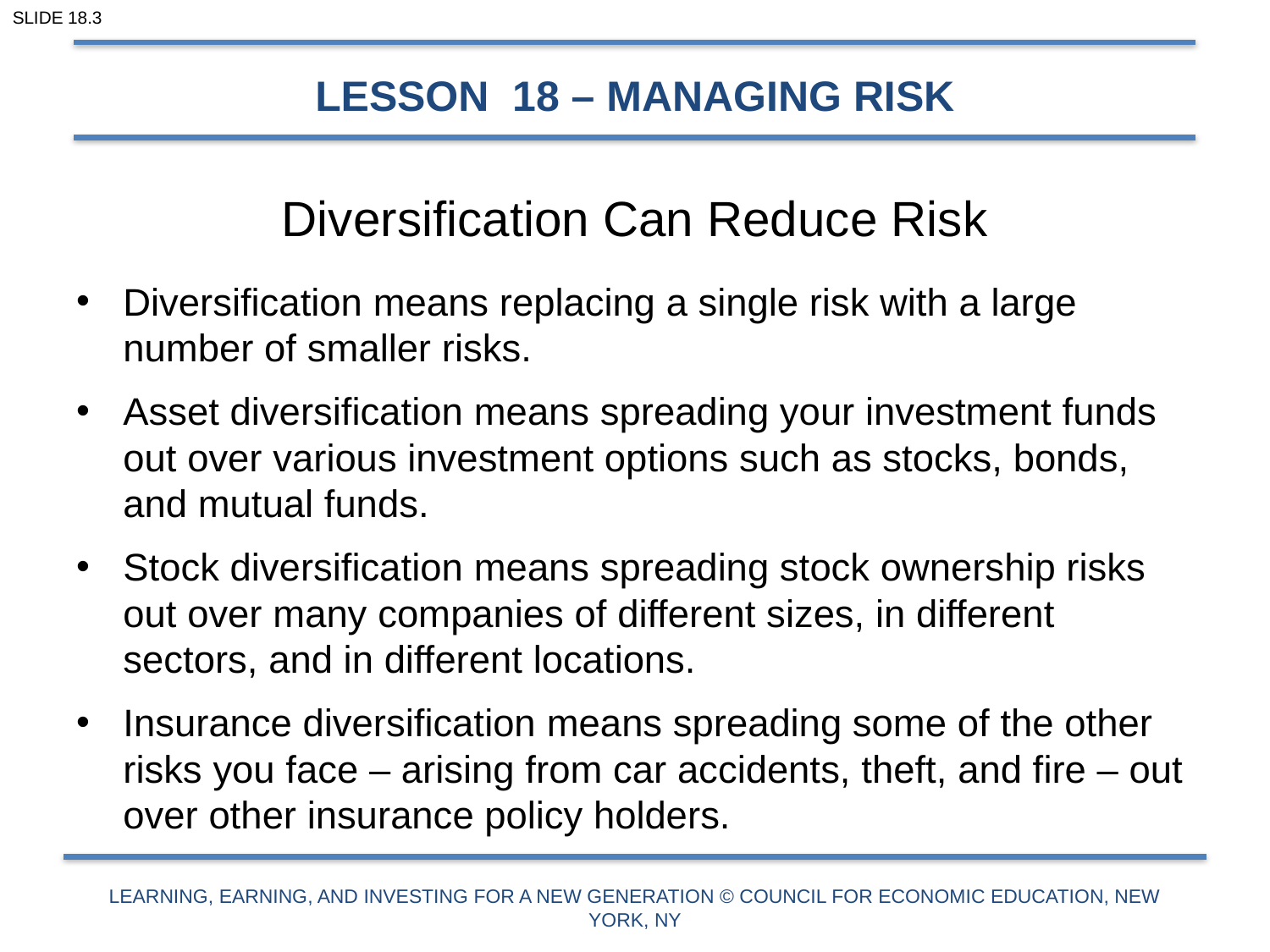

Slide 18.3
Lesson  18 – Managing Risk
# Diversification Can Reduce Risk
Diversification means replacing a single risk with a large number of smaller risks.
Asset diversification means spreading your investment funds out over various investment options such as stocks, bonds, and mutual funds.
Stock diversification means spreading stock ownership risks out over many companies of different sizes, in different sectors, and in different locations.
Insurance diversification means spreading some of the other risks you face – arising from car accidents, theft, and fire – out over other insurance policy holders.